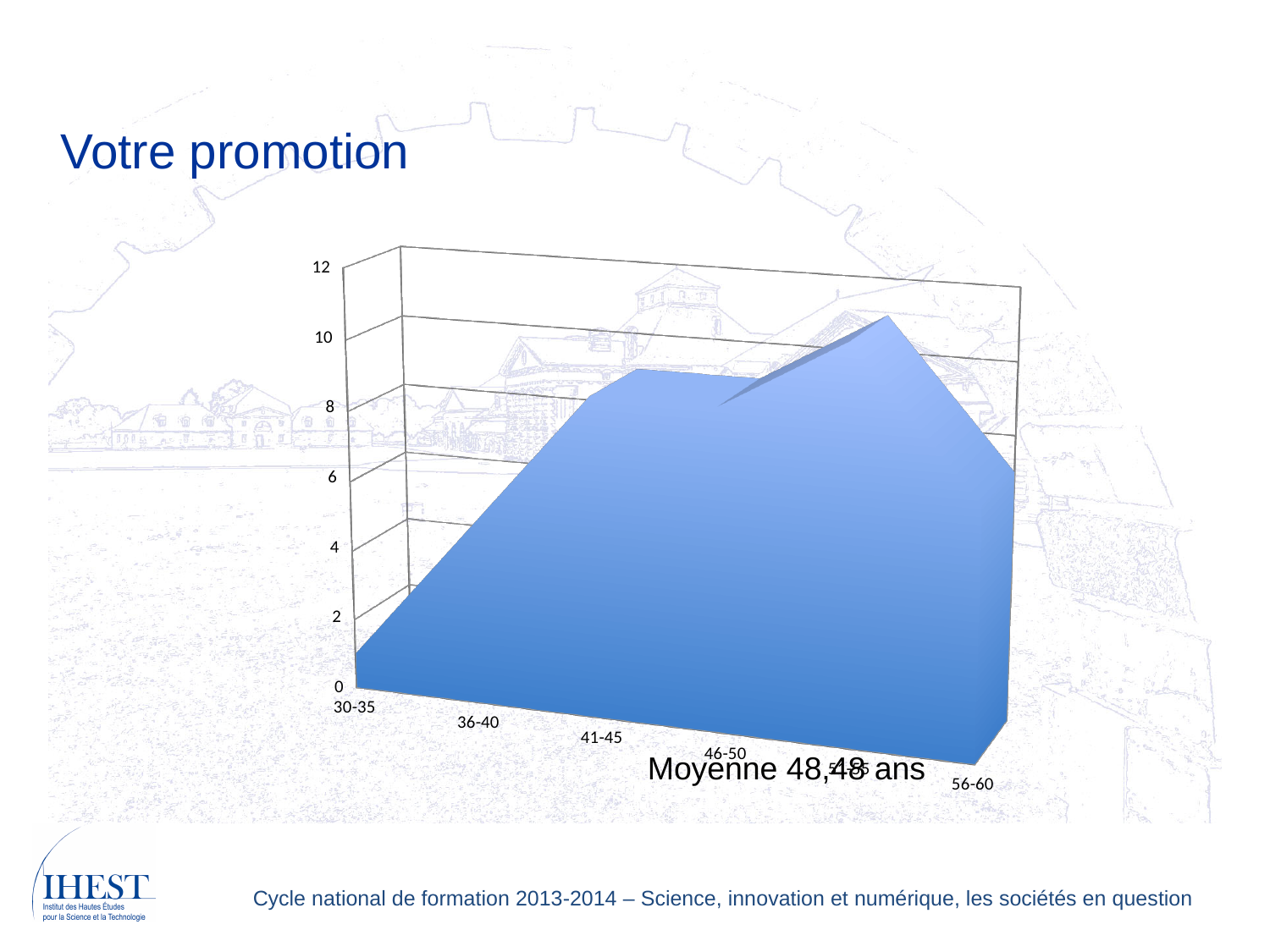

Votre promotion

[unsupported chart]

Moyenne 48,48 ans